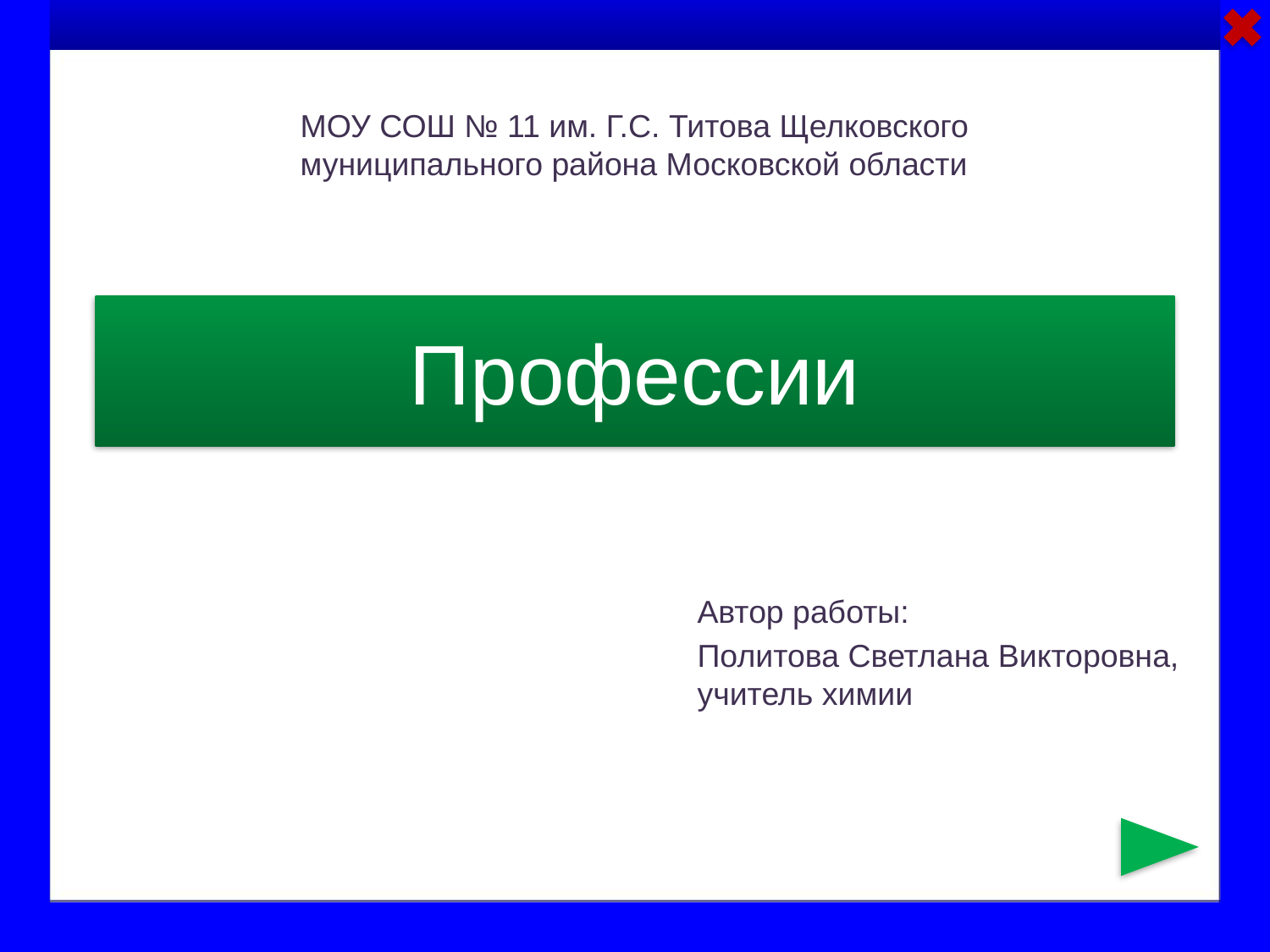

МОУ СОШ № 11 им. Г.С. Титова Щелковского муниципального района Московской области
# Профессии

Автор работы:
Политова Светлана Викторовна, учитель химии